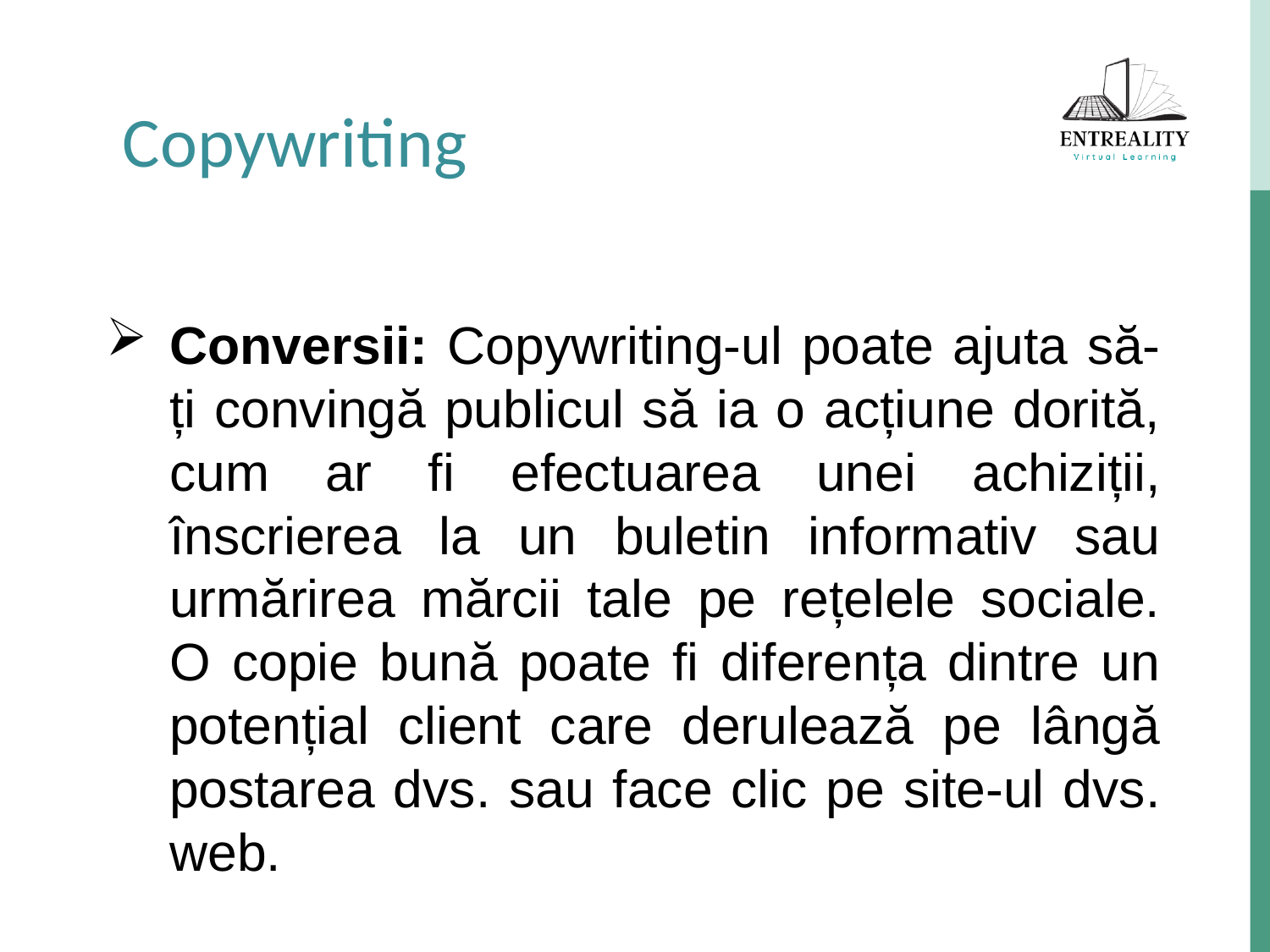

Copywriting
Conversii: Copywriting-ul poate ajuta să-ți convingă publicul să ia o acțiune dorită, cum ar fi efectuarea unei achiziții, înscrierea la un buletin informativ sau urmărirea mărcii tale pe rețelele sociale. O copie bună poate fi diferența dintre un potențial client care derulează pe lângă postarea dvs. sau face clic pe site-ul dvs. web.